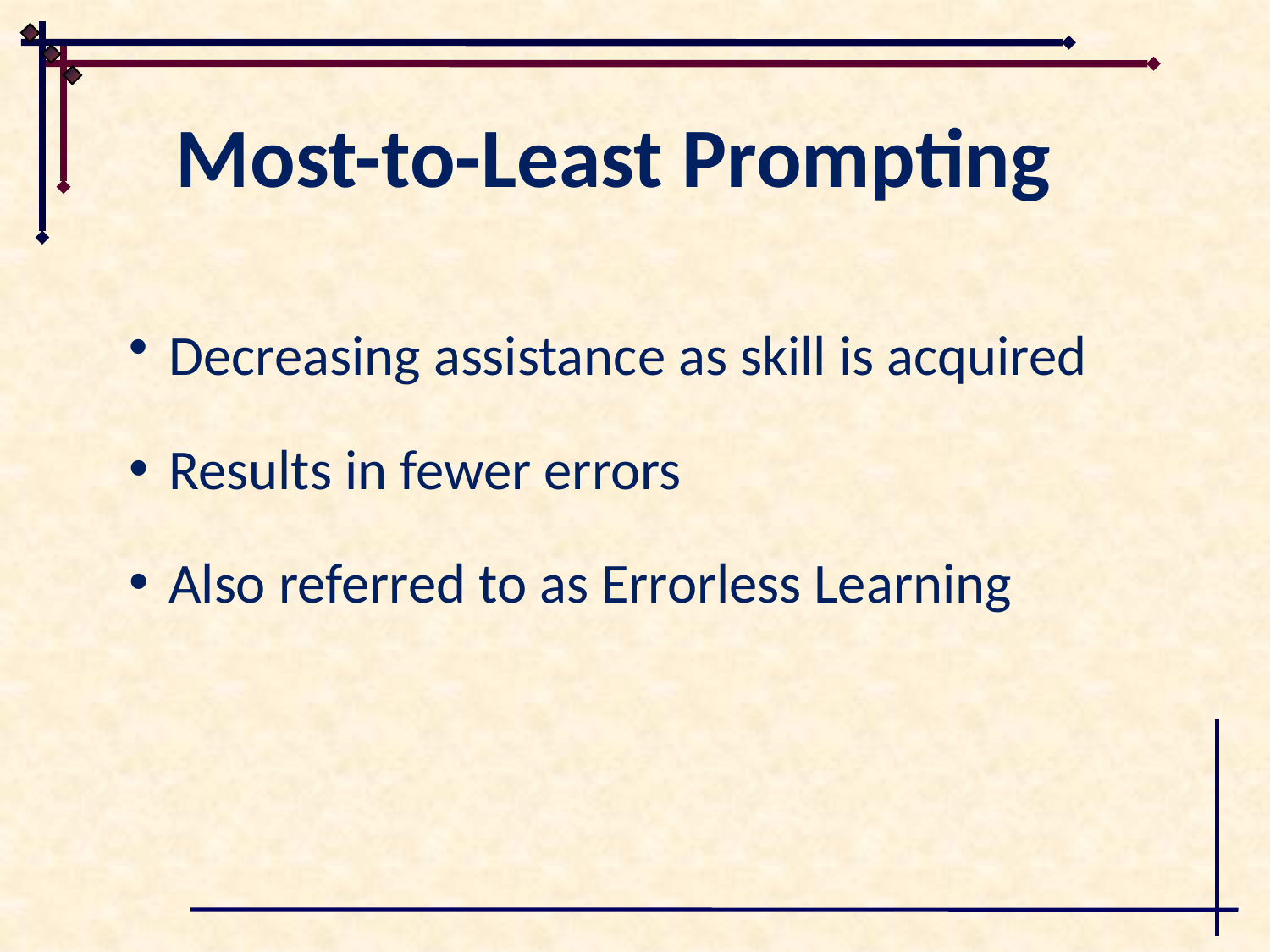

# Most-to-Least Prompting
Decreasing assistance as skill is acquired

Results in fewer errors

Also referred to as Errorless Learning